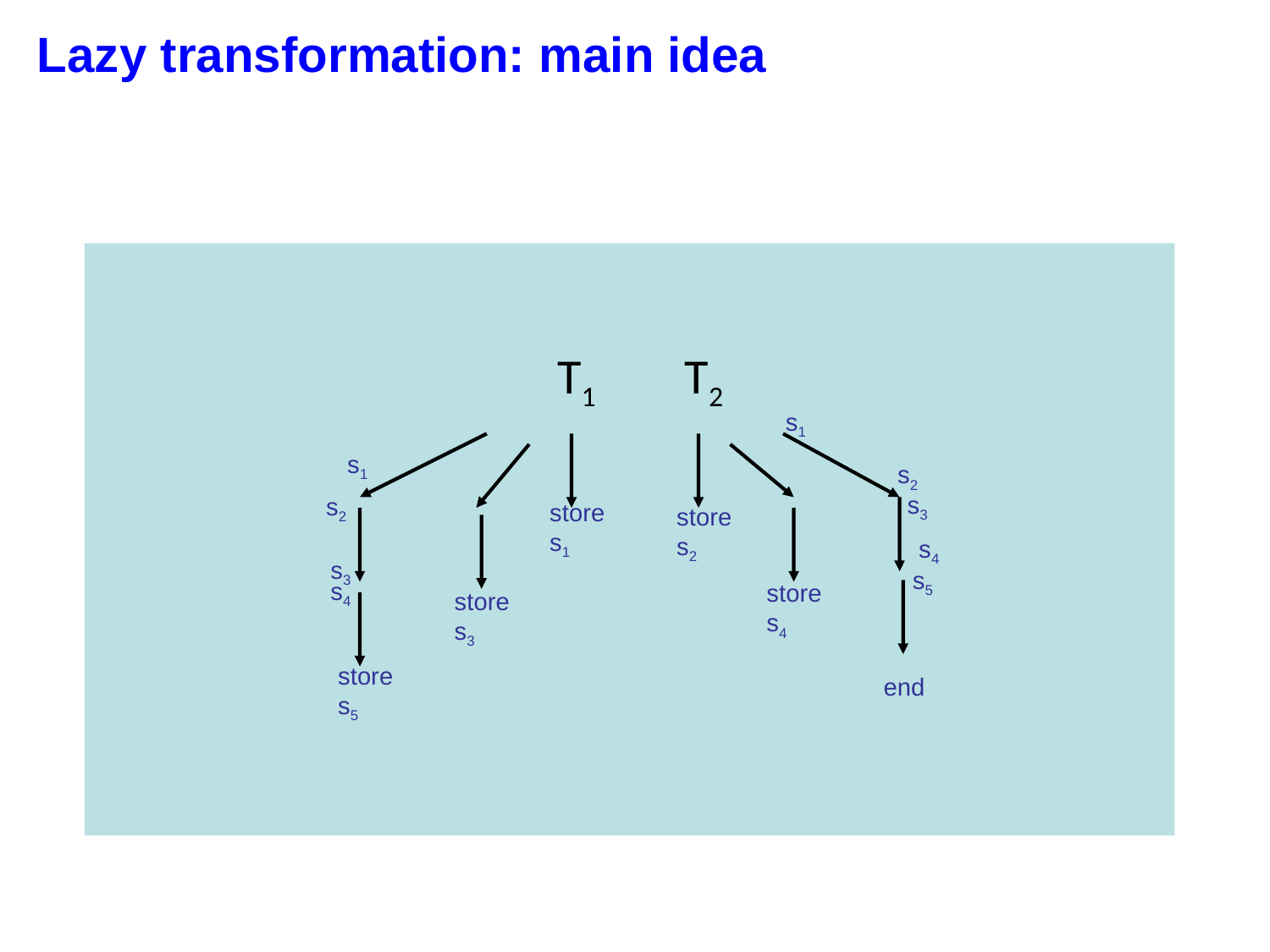

# Lazy transformation: main idea
  Lazy transformation: main idea

T1
T2
s1

s1

s2
s3
s2
store
s1
store
s2

s4
s3
s5
s4
store
s4

store
s3

store
s5
end